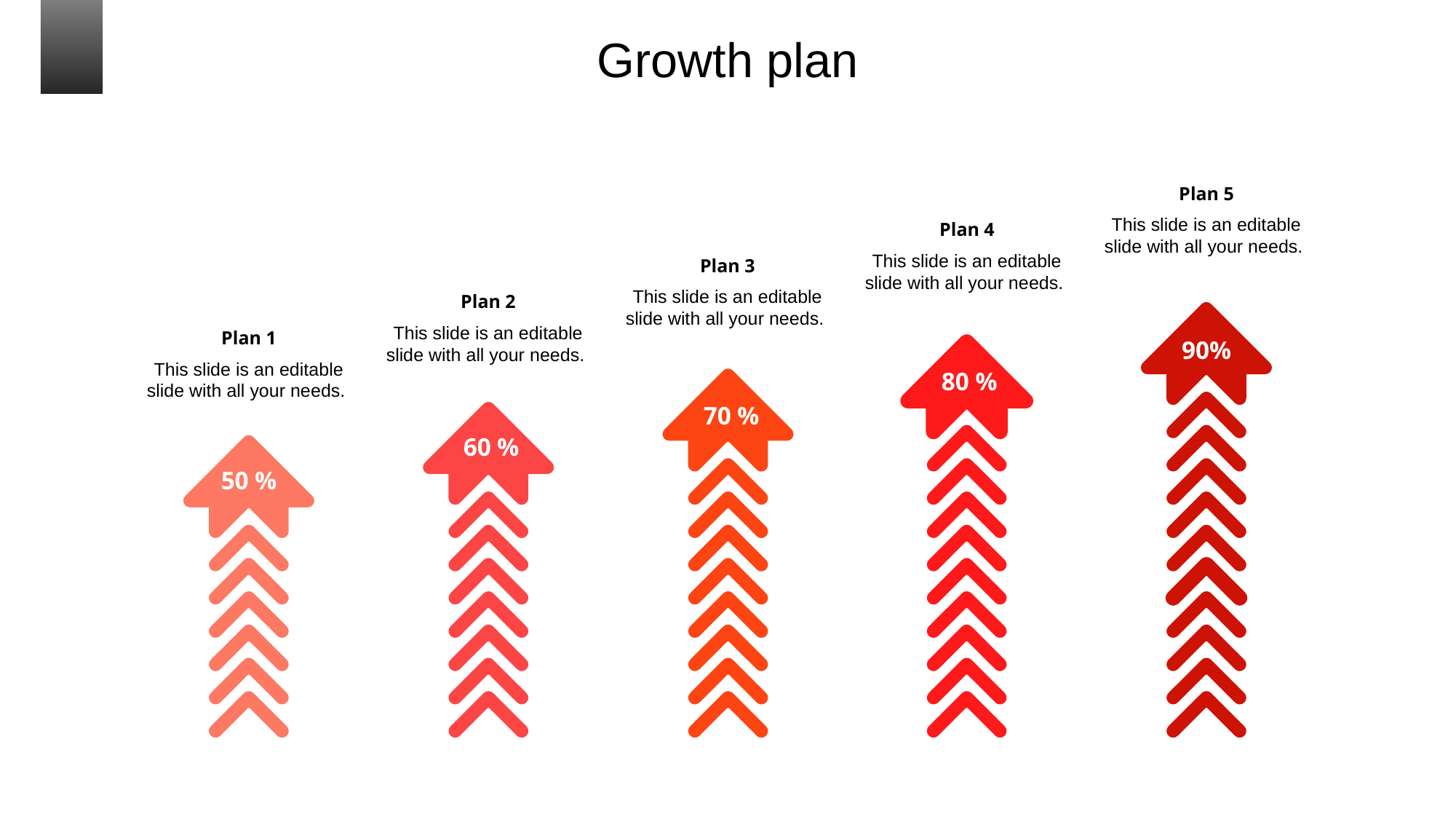

Growth plan
Plan 5
This slide is an editable slide with all your needs.
Plan 4
This slide is an editable slide with all your needs.
Plan 3
This slide is an editable slide with all your needs.
Plan 2
This slide is an editable slide with all your needs.

Plan 1
This slide is an editable slide with all your needs.
90%

80 %

70 %

60 %

50 %